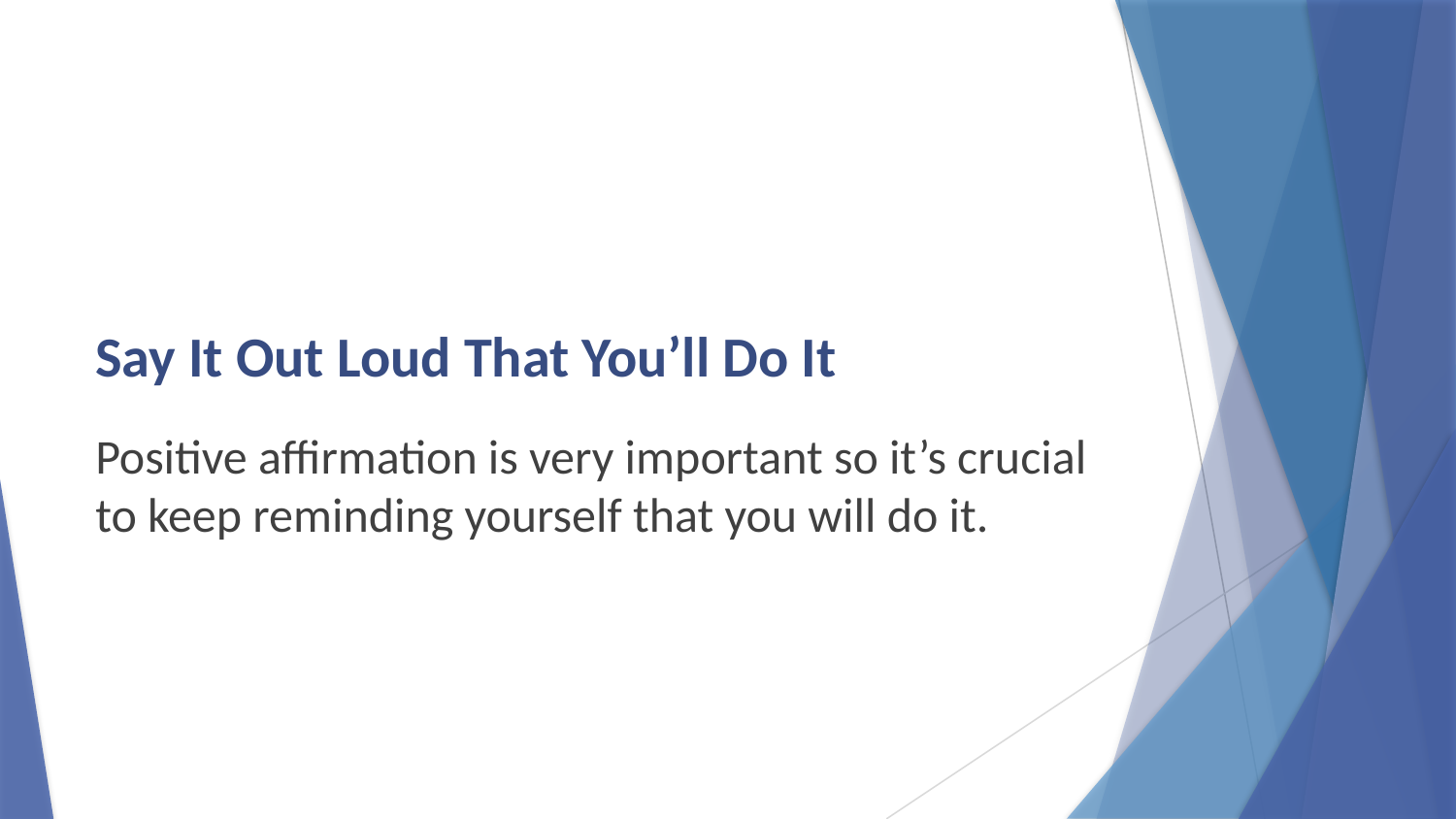

# Say It Out Loud That You’ll Do It
Positive affirmation is very important so it’s crucial to keep reminding yourself that you will do it.